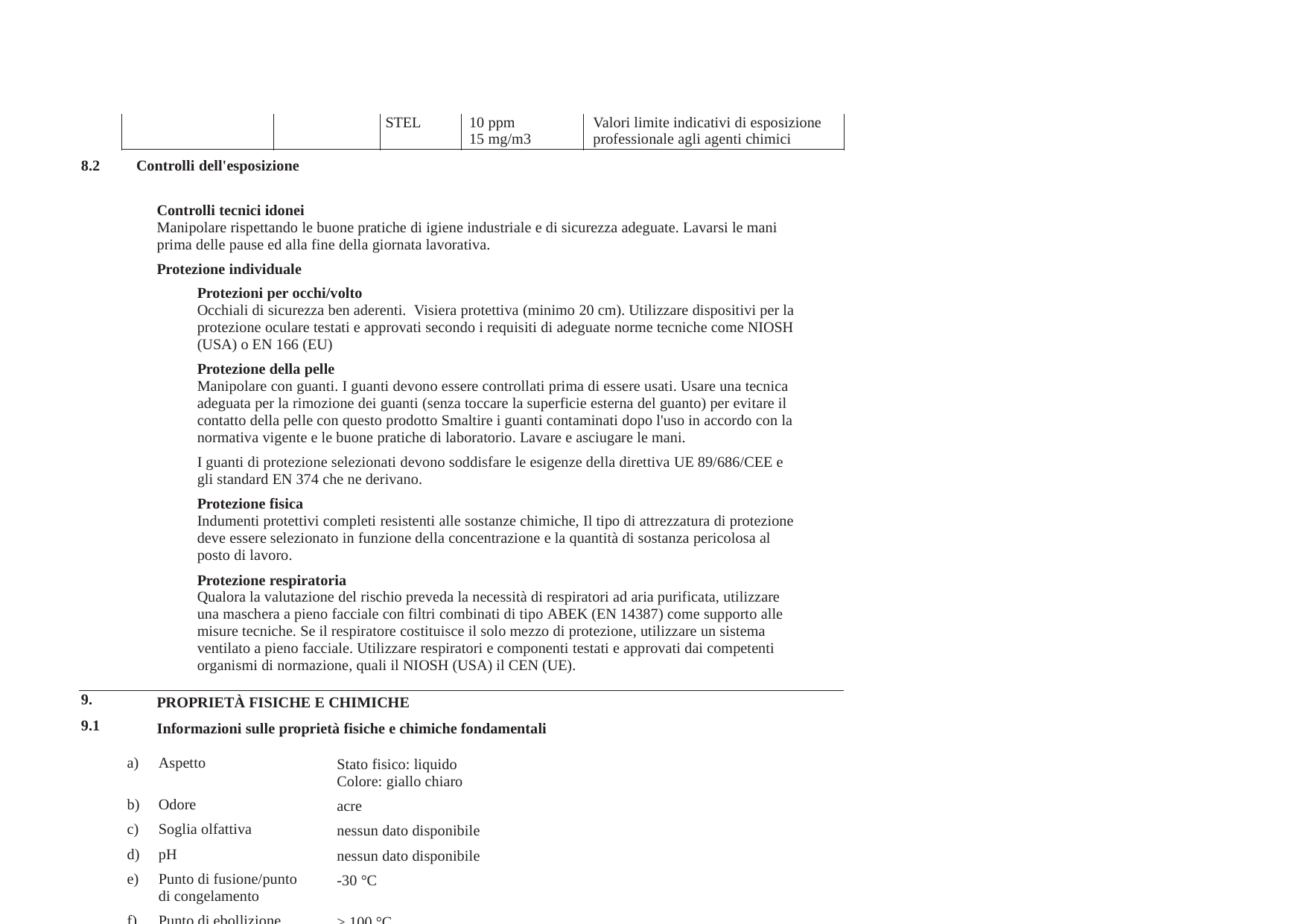

STEL
10 ppm
15 mg/m3
Valori limite indicativi di esposizione
professionale agli agenti chimici

8.2
Controlli dell'esposizione
Controlli tecnici idonei
Manipolare rispettando le buone pratiche di igiene industriale e di sicurezza adeguate. Lavarsi le mani
prima delle pause ed alla fine della giornata lavorativa.
Protezione individuale
	Protezioni per occhi/volto
	Occhiali di sicurezza ben aderenti.  Visiera protettiva (minimo 20 cm). Utilizzare dispositivi per la
	protezione oculare testati e approvati secondo i requisiti di adeguate norme tecniche come NIOSH
	(USA) o EN 166 (EU)
	Protezione della pelle
	Manipolare con guanti. I guanti devono essere controllati prima di essere usati. Usare una tecnica
	adeguata per la rimozione dei guanti (senza toccare la superficie esterna del guanto) per evitare il
	contatto della pelle con questo prodotto Smaltire i guanti contaminati dopo l'uso in accordo con la
	normativa vigente e le buone pratiche di laboratorio. Lavare e asciugare le mani.
	I guanti di protezione selezionati devono soddisfare le esigenze della direttiva UE 89/686/CEE e
	gli standard EN 374 che ne derivano.
	Protezione fisica
	Indumenti protettivi completi resistenti alle sostanze chimiche, Il tipo di attrezzatura di protezione
	deve essere selezionato in funzione della concentrazione e la quantità di sostanza pericolosa al
	posto di lavoro.
	Protezione respiratoria
	Qualora la valutazione del rischio preveda la necessità di respiratori ad aria purificata, utilizzare
	una maschera a pieno facciale con filtri combinati di tipo ABEK (EN 14387) come supporto alle
	misure tecniche. Se il respiratore costituisce il solo mezzo di protezione, utilizzare un sistema
	ventilato a pieno facciale. Utilizzare respiratori e componenti testati e approvati dai competenti
	organismi di normazione, quali il NIOSH (USA) il CEN (UE).

PROPRIETÀ FISICHE E CHIMICHE
Informazioni sulle proprietà fisiche e chimiche fondamentali

9.
9.1
a)

b)
c)
d)
e)

f)

g)
h)
i)

j)

k)
Aspetto

Odore
Soglia olfattiva
pH
Punto di fusione/punto
di congelamento
Punto di ebollizione
iniziale e intervallo di
ebollizione.
Punto di infiammabilità.
Tasso di evaporazione
Infiammabilità (solidi,
gas)
Infiammabilità
superiore/inferiore o
limiti di esplosività
Tensione di vapore
Stato fisico: liquido
Colore: giallo chiaro
acre
nessun dato disponibile
nessun dato disponibile
-30 °C

> 100 °C

non applicabile
nessun dato disponibile
nessun dato disponibile

nessun dato disponibile

227 hPa a 21,1 °C
547 hPa a 37,7 °C
Fluka - 84415
Pagina 4  di  7